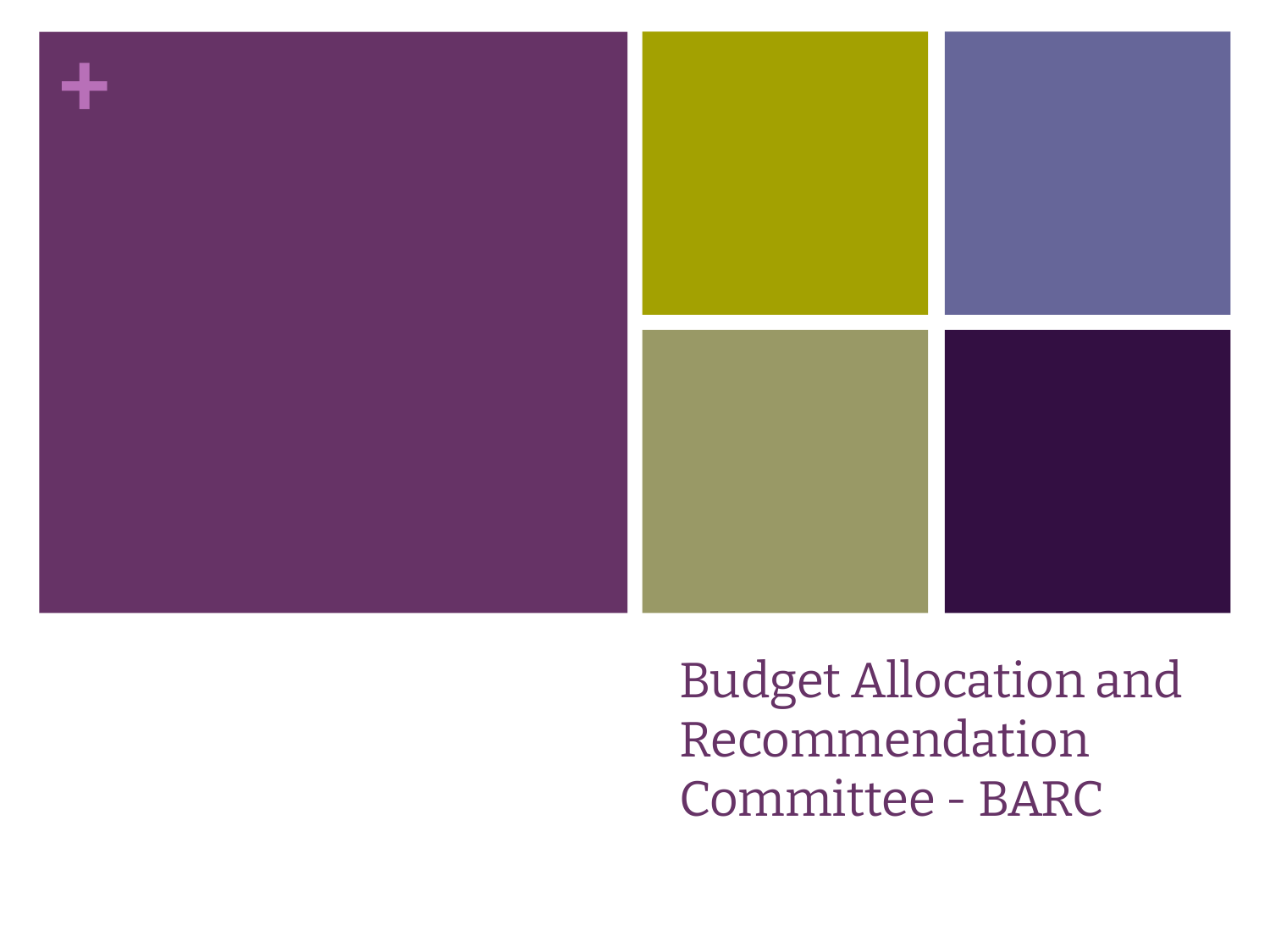

# Budget Allocation and Recommendation Committee - BARC